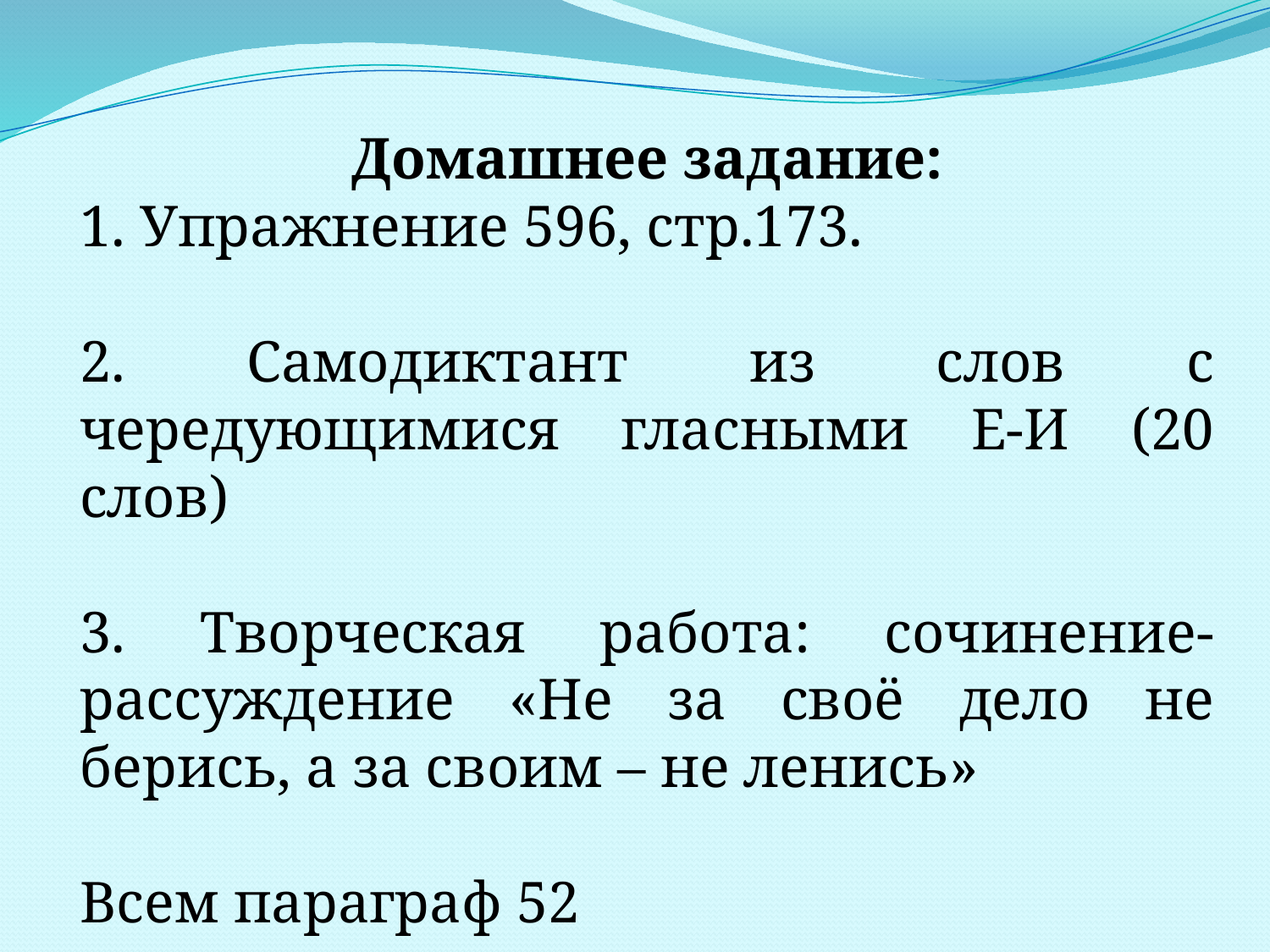

Домашнее задание:
1. Упражнение 596, стр.173.

2. Самодиктант из слов с чередующимися гласными Е-И (20 слов)

3. Творческая работа: сочинение-рассуждение «Не за своё дело не берись, а за своим – не ленись»

Всем параграф 52